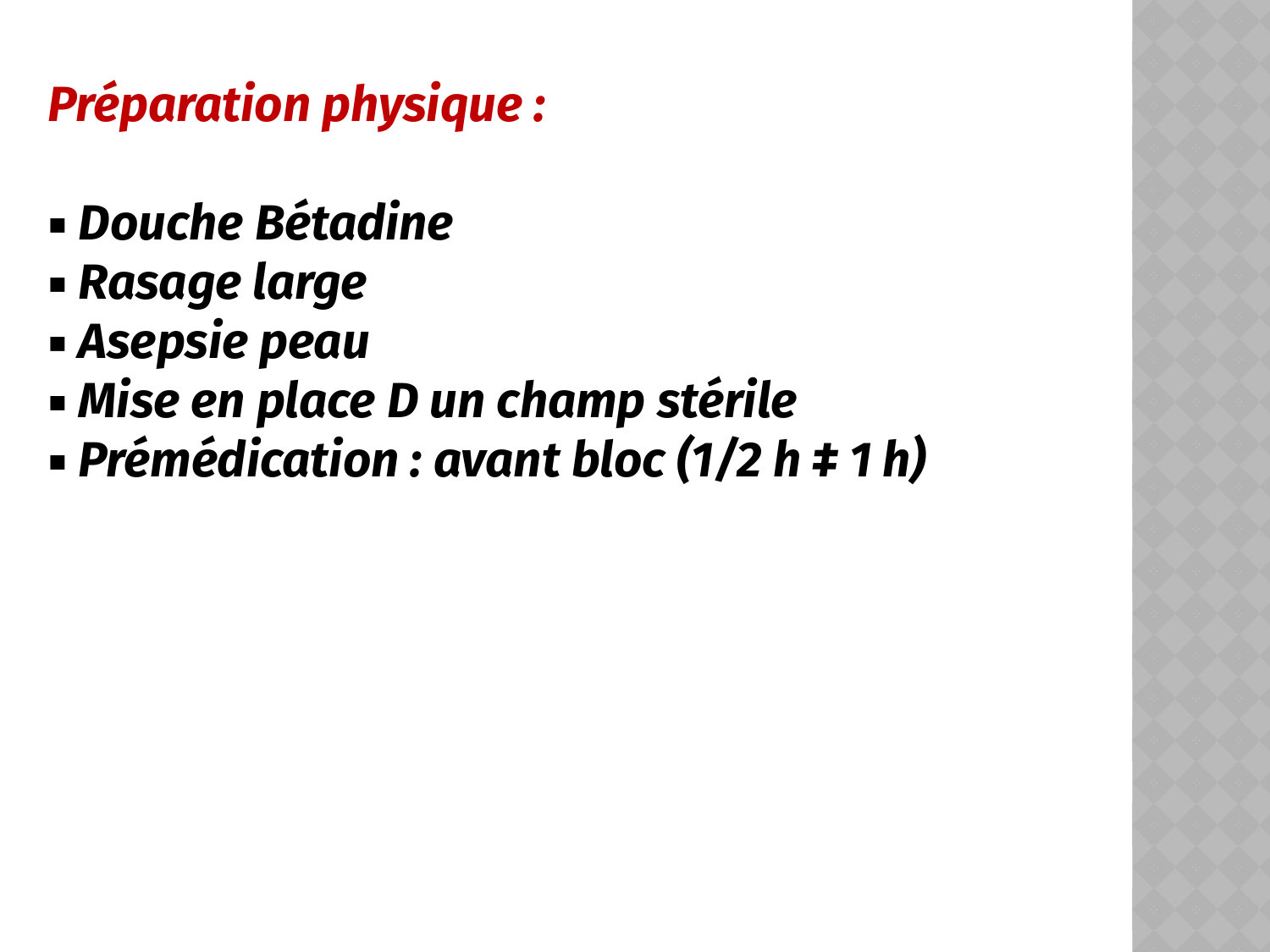

Préparation physique :

▪ Douche Bétadine
▪ Rasage large
▪ Asepsie peau
▪ Mise en place D un champ stérile
▪ Prémédication : avant bloc (1/2 h ‡ 1 h)